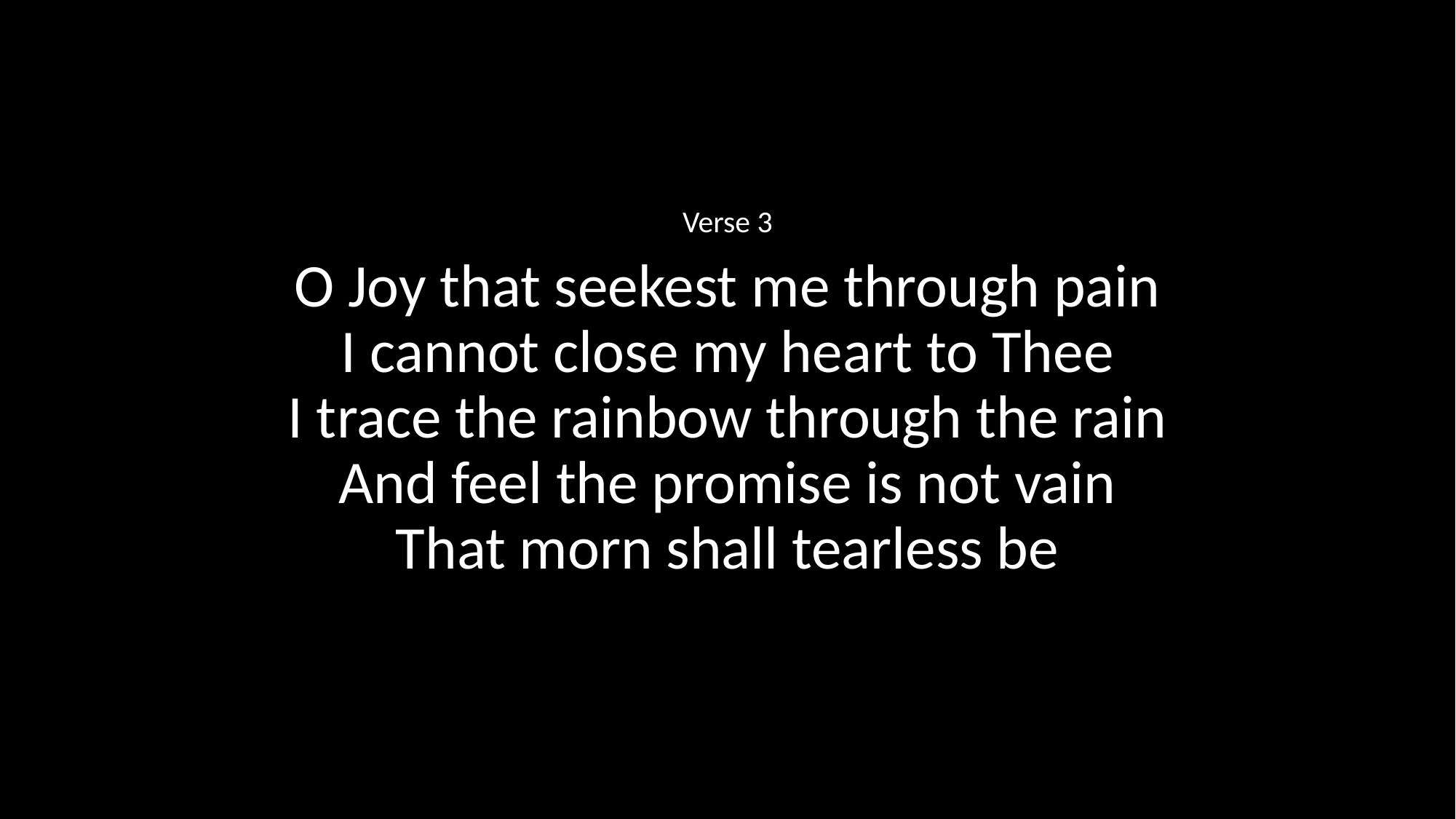

Verse 3
O Joy that seekest me through pain
I cannot close my heart to Thee
I trace the rainbow through the rain
And feel the promise is not vain
That morn shall tearless be